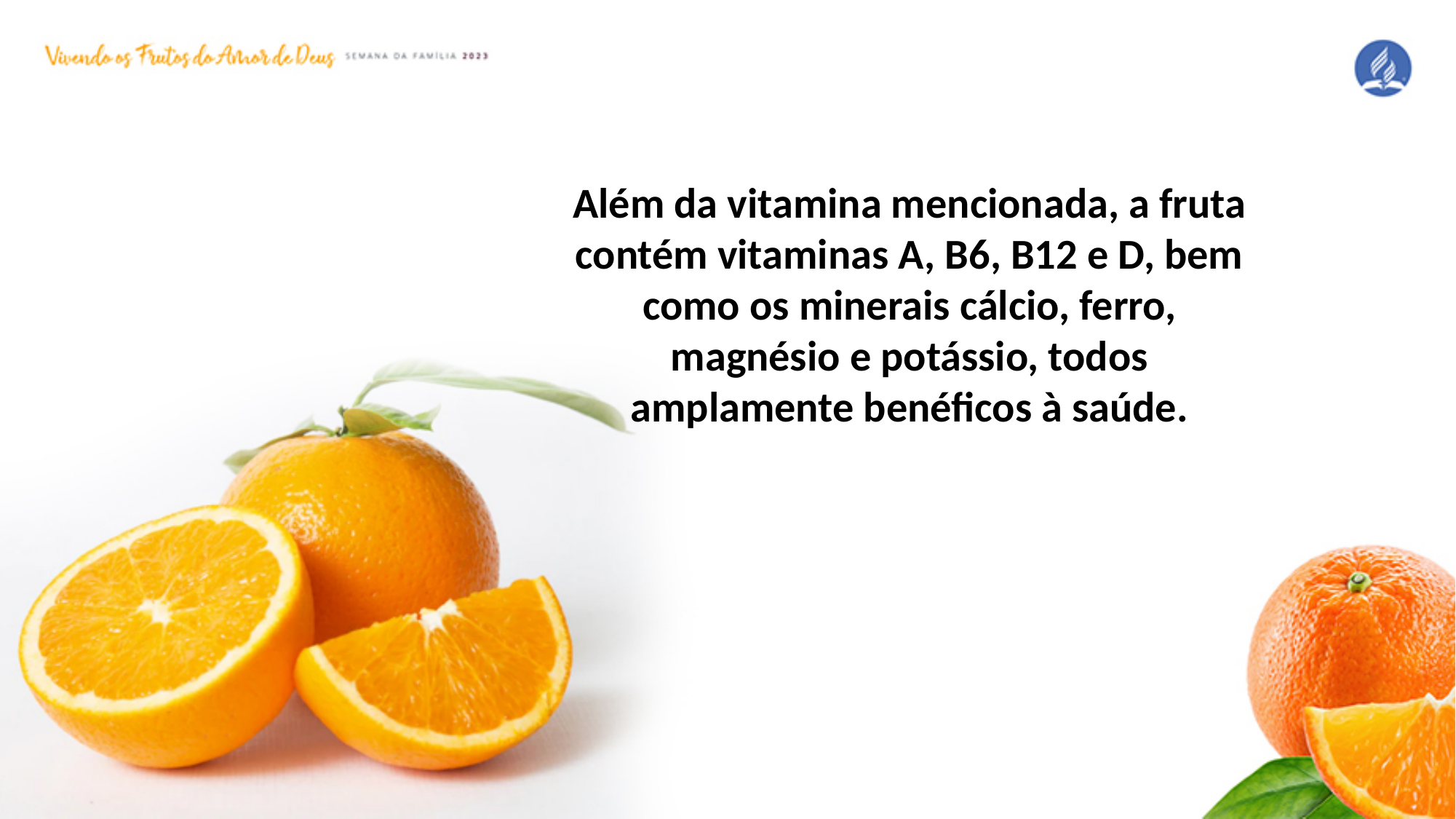

Além da vitamina mencionada, a fruta contém vitaminas A, B6, B12 e D, bem como os minerais cálcio, ferro, magnésio e potássio, todos amplamente benéficos à saúde.